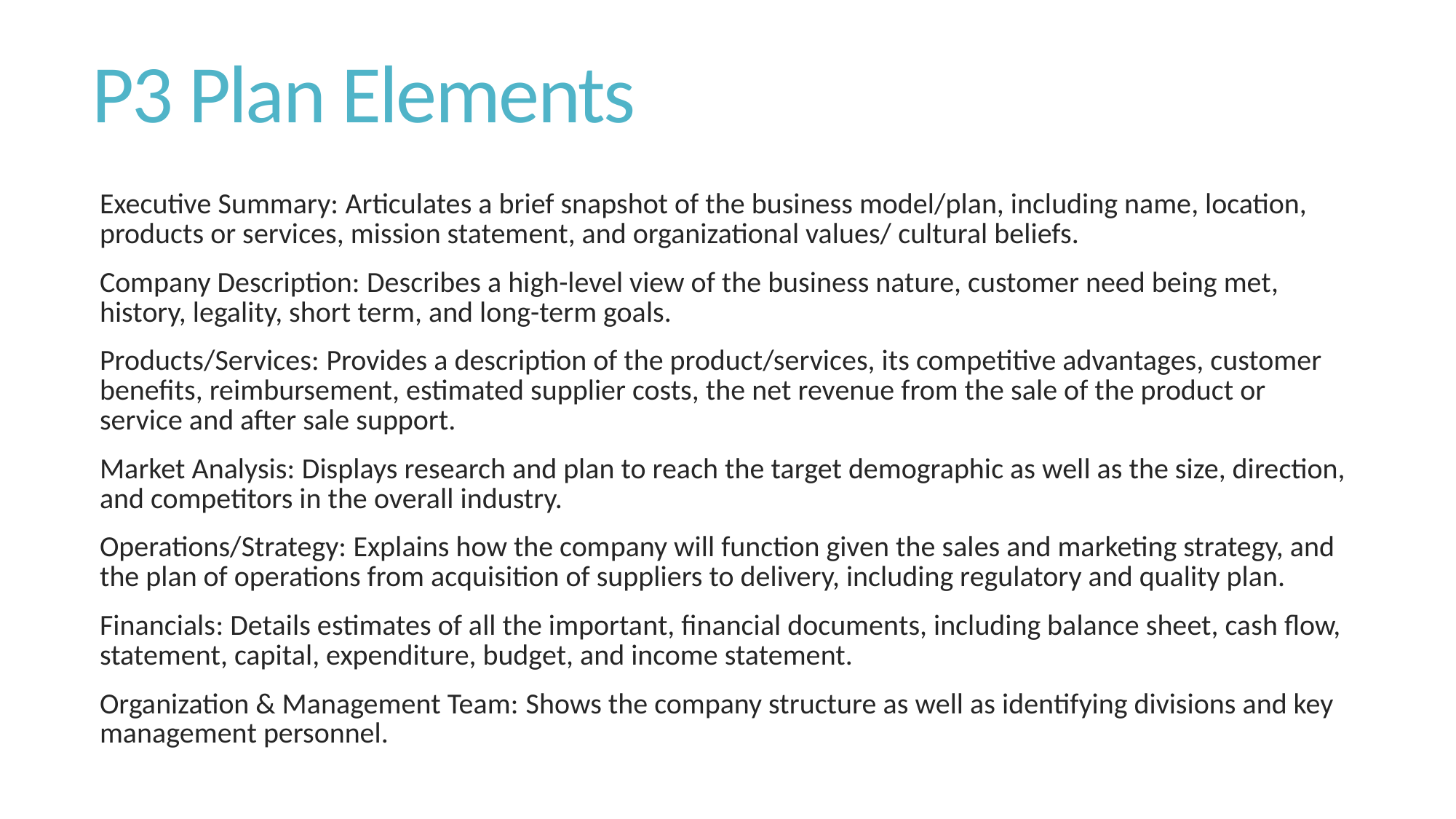

# P3 Plan Elements
Executive Summary: Articulates a brief snapshot of the business model/plan, including name, location, products or services, mission statement, and organizational values/ cultural beliefs.
Company Description: Describes a high-level view of the business nature, customer need being met, history, legality, short term, and long-term goals.
Products/Services: Provides a description of the product/services, its competitive advantages, customer benefits, reimbursement, estimated supplier costs, the net revenue from the sale of the product or service and after sale support.
Market Analysis: Displays research and plan to reach the target demographic as well as the size, direction, and competitors in the overall industry.
Operations/Strategy: Explains how the company will function given the sales and marketing strategy, and the plan of operations from acquisition of suppliers to delivery, including regulatory and quality plan.
Financials: Details estimates of all the important, financial documents, including balance sheet, cash flow, statement, capital, expenditure, budget, and income statement.
Organization & Management Team: Shows the company structure as well as identifying divisions and key management personnel.